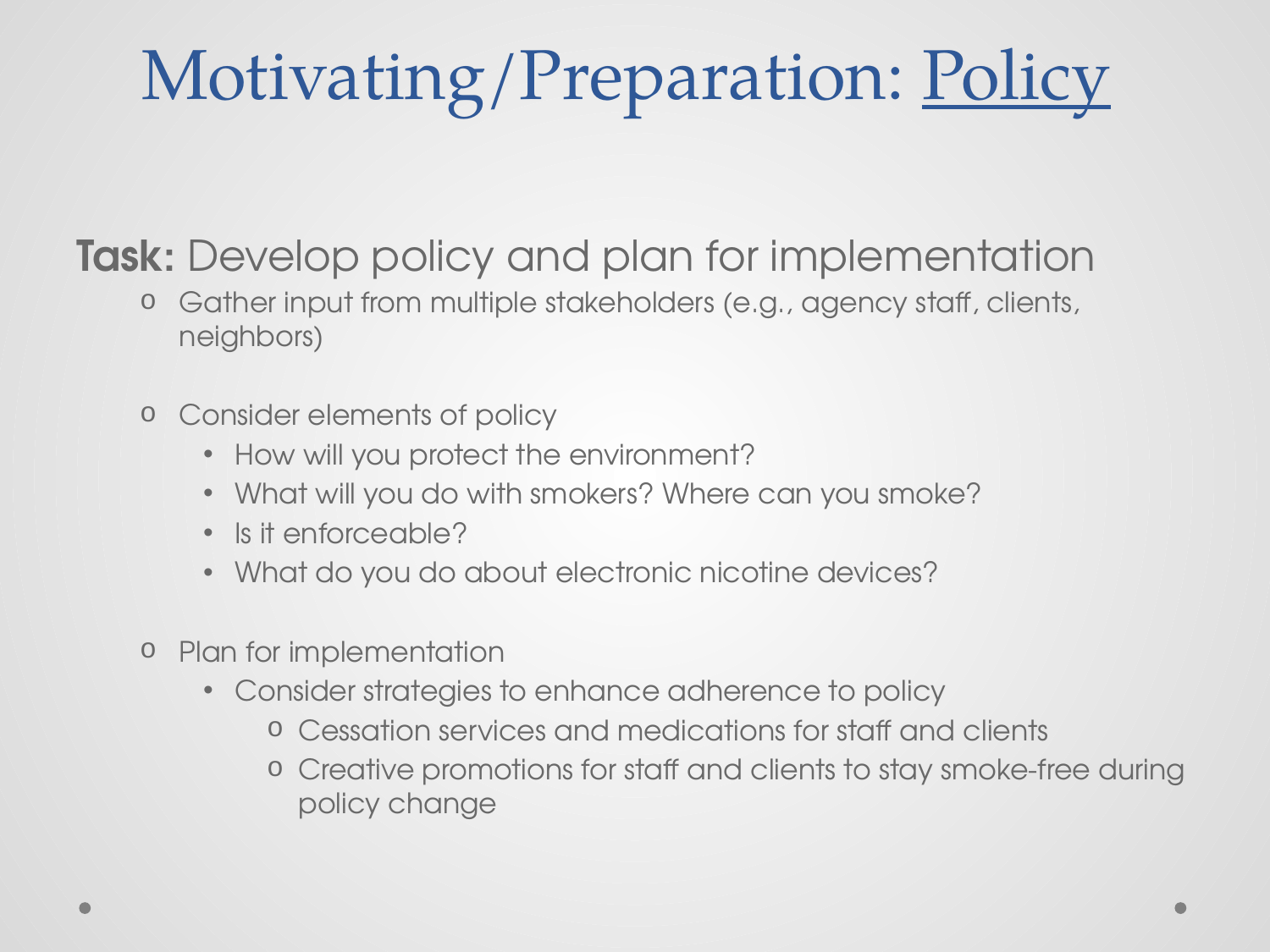

# Motivating/Preparation: Policy
Task: Develop policy and plan for implementation
Gather input from multiple stakeholders (e.g., agency staff, clients, neighbors)

Consider elements of policy
How will you protect the environment?
What will you do with smokers? Where can you smoke?
Is it enforceable?
What do you do about electronic nicotine devices?

Plan for implementation
Consider strategies to enhance adherence to policy
Cessation services and medications for staff and clients
Creative promotions for staff and clients to stay smoke-free during policy change